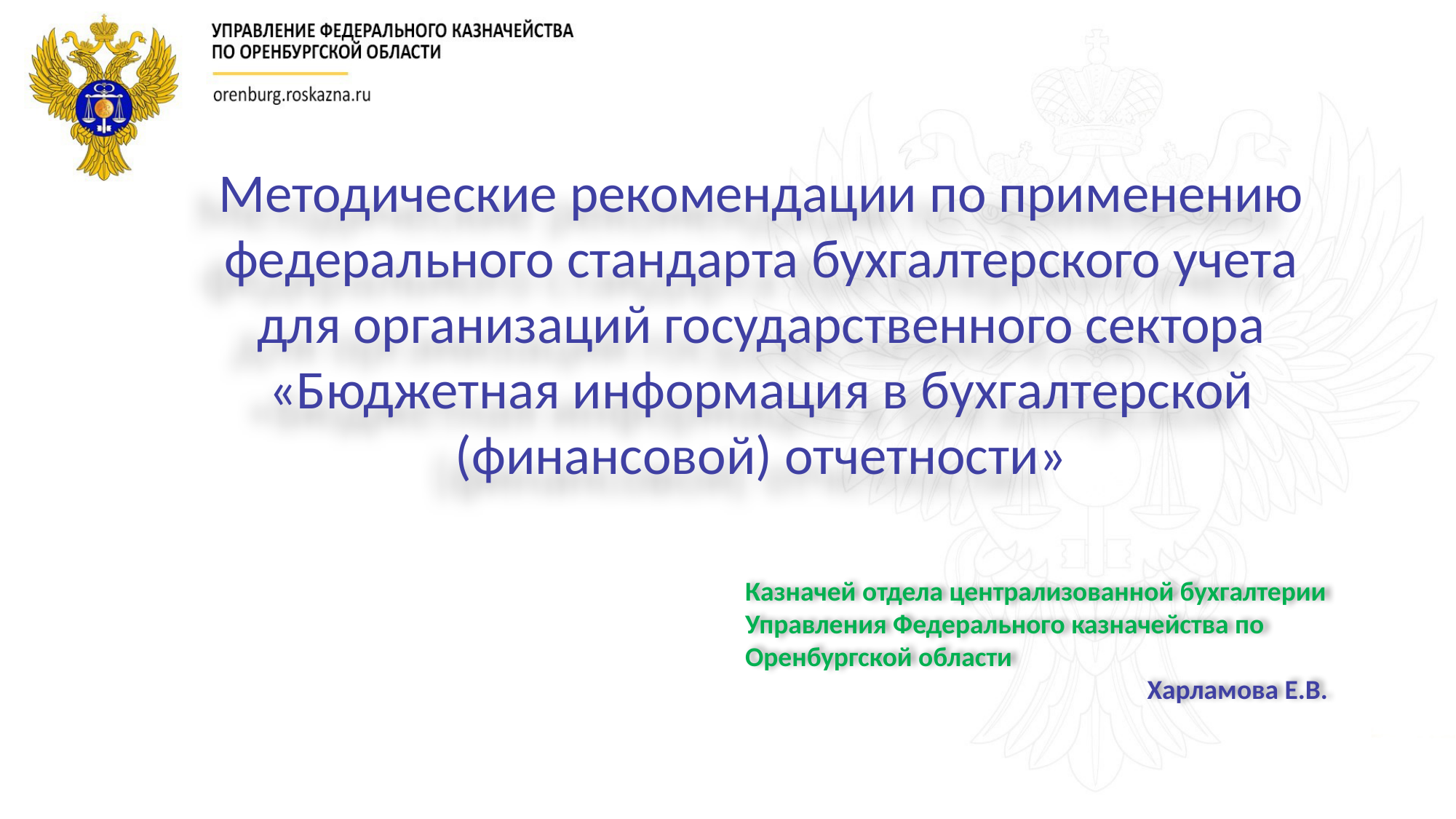

Методические рекомендации по применению федерального стандарта бухгалтерского учета для организаций государственного сектора «Бюджетная информация в бухгалтерской (финансовой) отчетности»

Казначей отдела централизованной бухгалтерии
Управления Федерального казначейства по Оренбургской области
                                                                 Харламова Е.В.